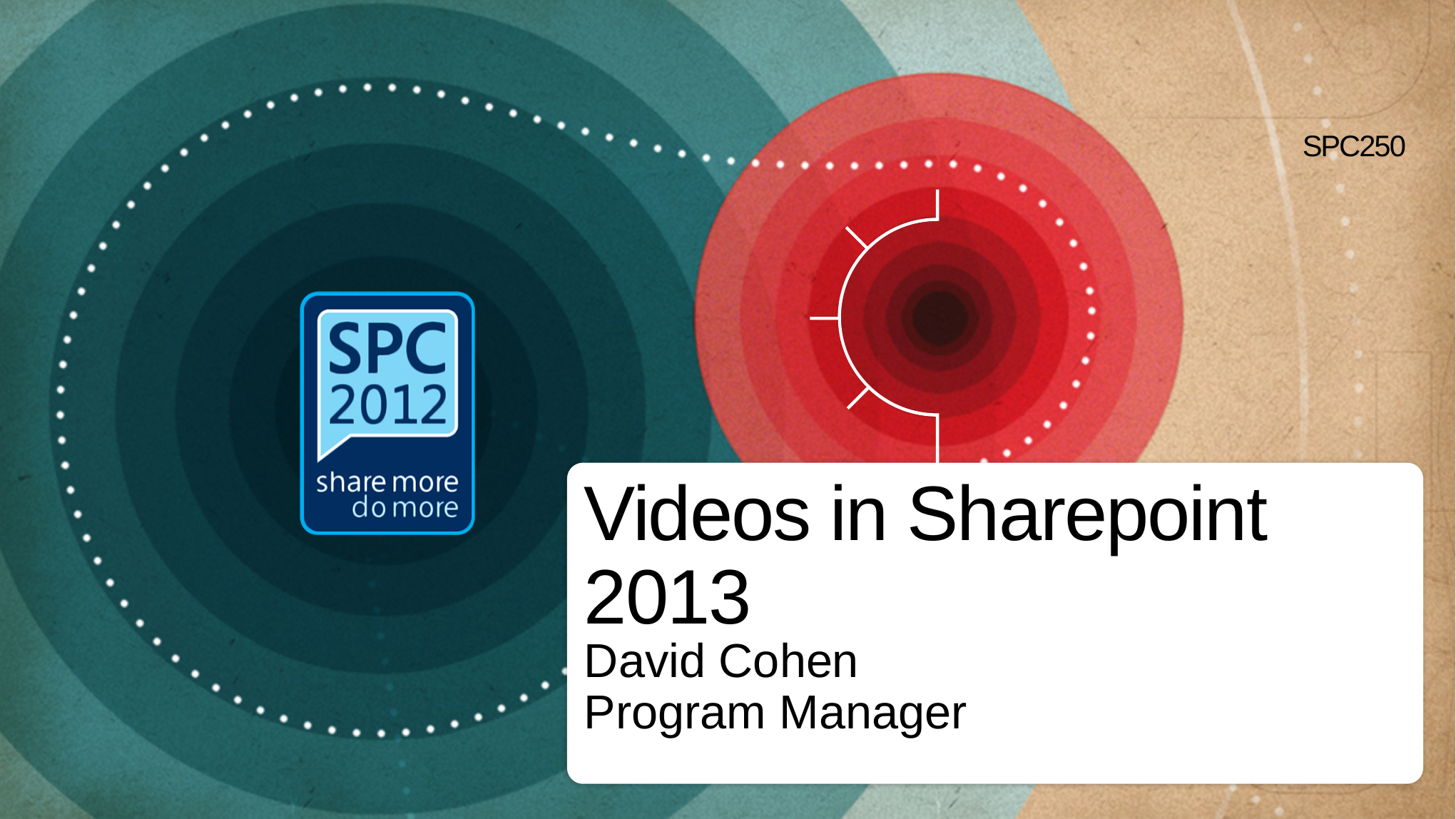

SPC250
# Videos in Sharepoint 2013
David Cohen
Program Manager